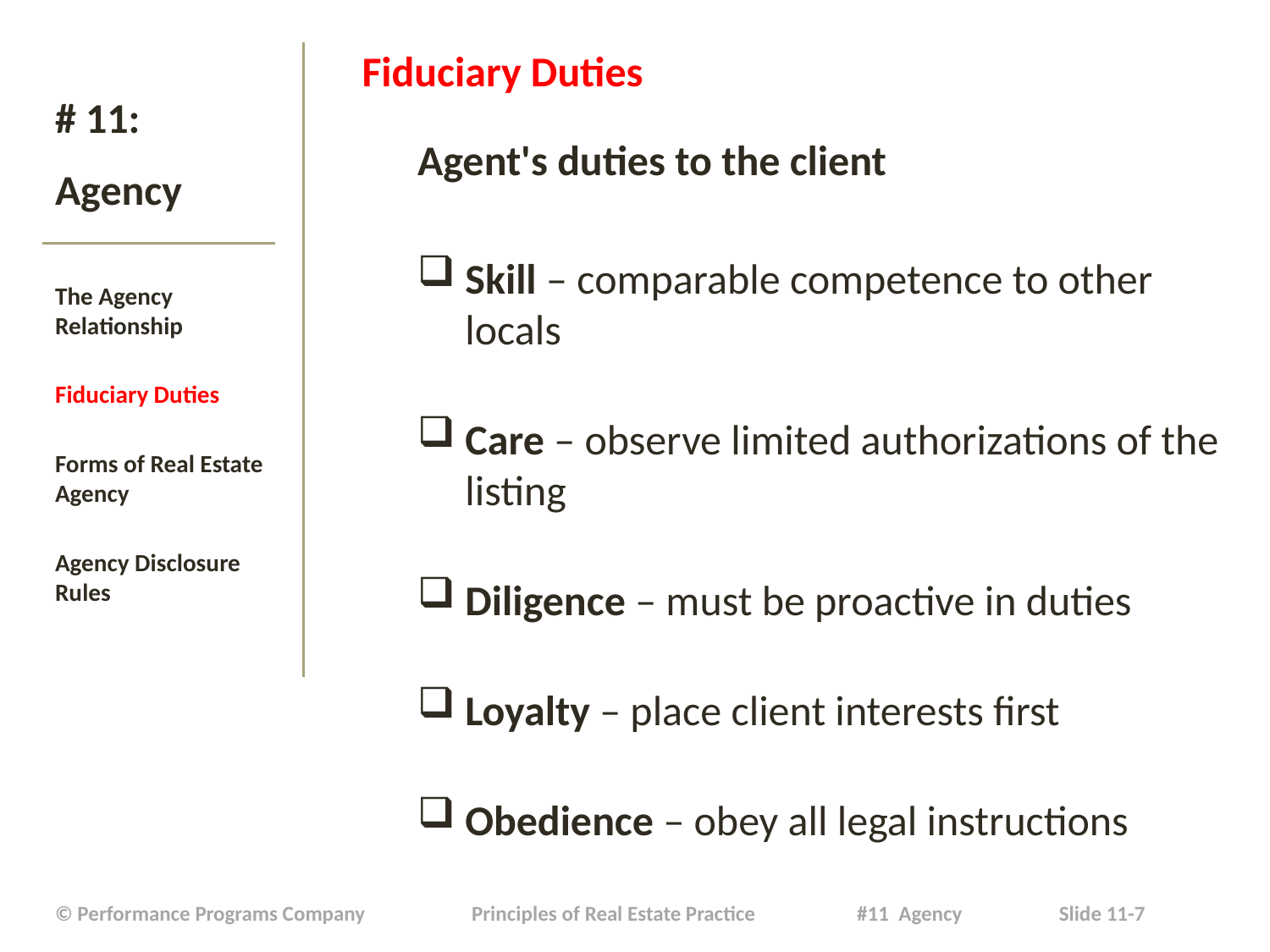

Fiduciary Duties

Agent's duties to the client

Skill – comparable competence to other locals
Care – observe limited authorizations of the listing
Diligence – must be proactive in duties
Loyalty – place client interests first
Obedience – obey all legal instructions
# # 11: Agency

The Agency Relationship

Fiduciary Duties

Forms of Real Estate Agency

Agency Disclosure Rules

| © Performance Programs Company Principles of Real Estate Practice #11 Agency Slide 11-7 |
| --- |